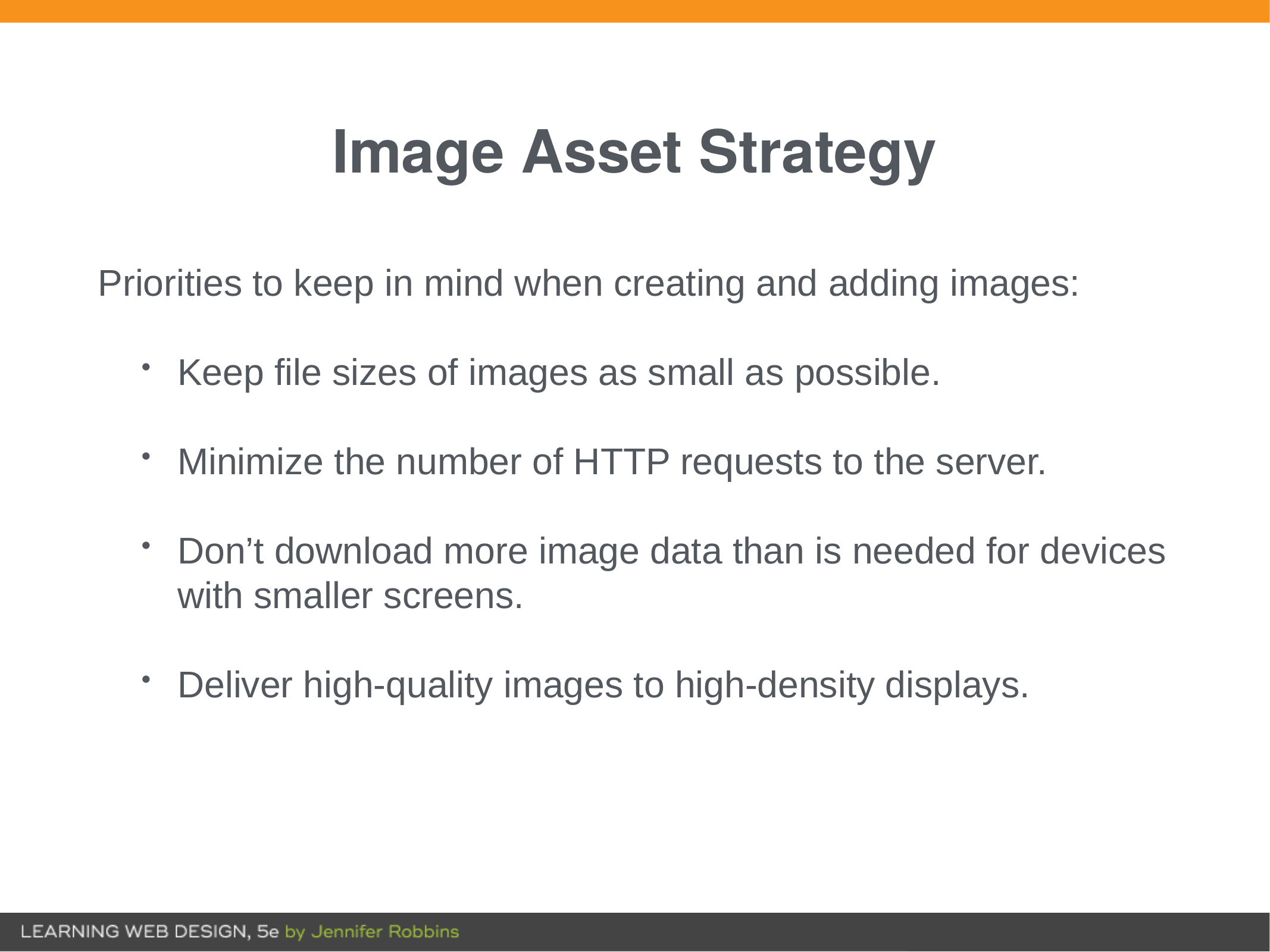

# Image Asset Strategy
Priorities to keep in mind when creating and adding images:
Keep file sizes of images as small as possible.
Minimize the number of HTTP requests to the server.
Don’t download more image data than is needed for devices with smaller screens.
Deliver high-quality images to high-density displays.